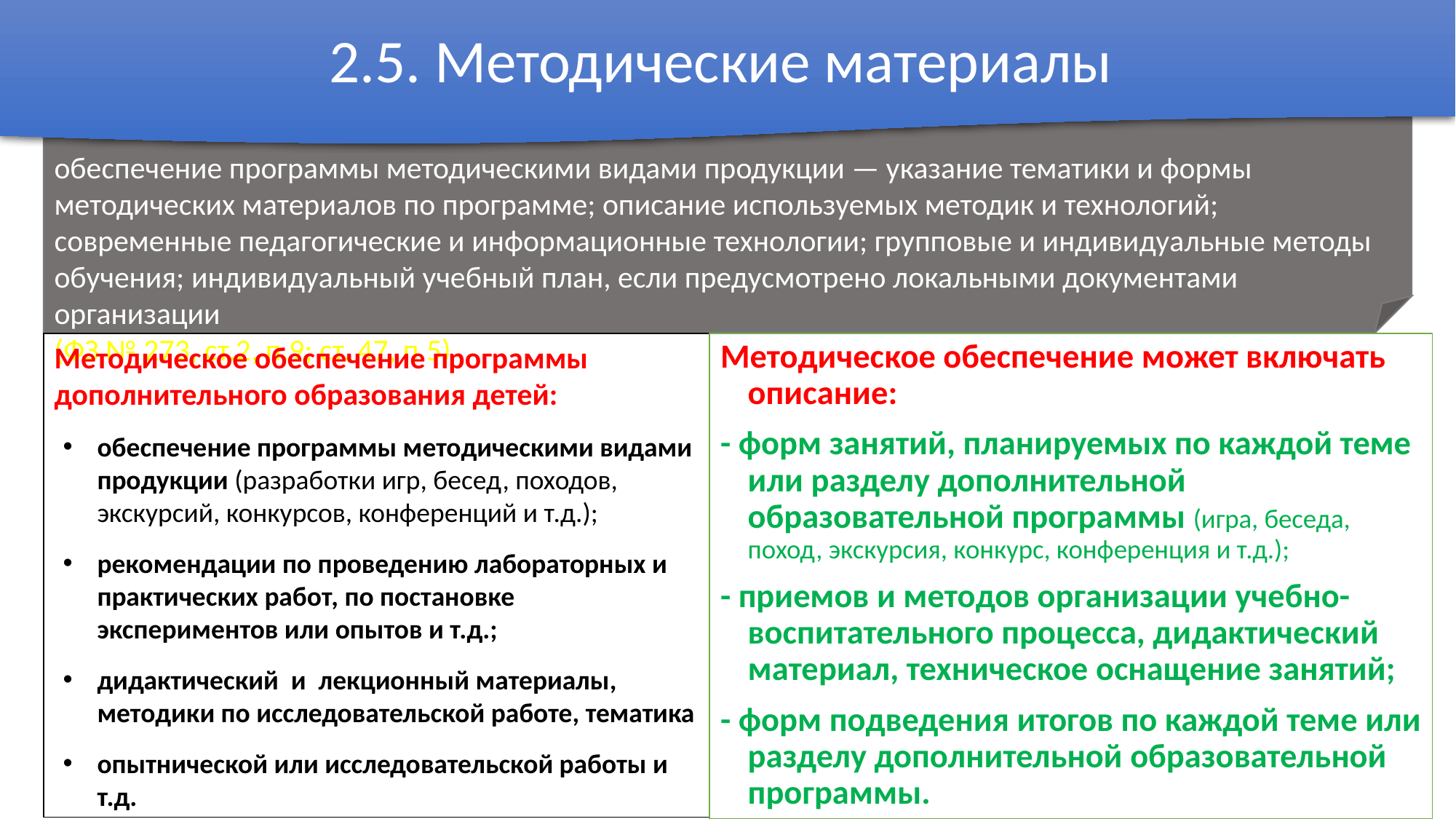

2.5. Методические материалы

обеспечение программы методическими видами продукции — указание тематики и формы методических материалов по программе; описание используемых методик и технологий; современные педагогические и информационные технологии; групповые и индивидуальные методы обучения; индивидуальный учебный план, если предусмотрено локальными документами организации
(ФЗ № 273, ст.2, п.9; ст. 47, п.5)
Методическое обеспечение программы дополнительного образования детей:
обеспечение программы методическими видами продукции (разработки игр, бесед, походов, экскурсий, конкурсов, конференций и т.д.);
рекомендации по проведению лабораторных и практических работ, по постановке экспериментов или опытов и т.д.;
дидактический  и  лекционный материалы, методики по исследовательской работе, тематика
опытнической или исследовательской работы и т.д.
Методическое обеспечение может включать описание:
- форм занятий, планируемых по каждой теме или разделу дополнительной образовательной программы (игра, беседа, поход, экскурсия, конкурс, конференция и т.д.);
- приемов и методов организации учебно-воспитательного процесса, дидактический материал, техническое оснащение занятий;
- форм подведения итогов по каждой теме или разделу дополнительной образовательной программы.